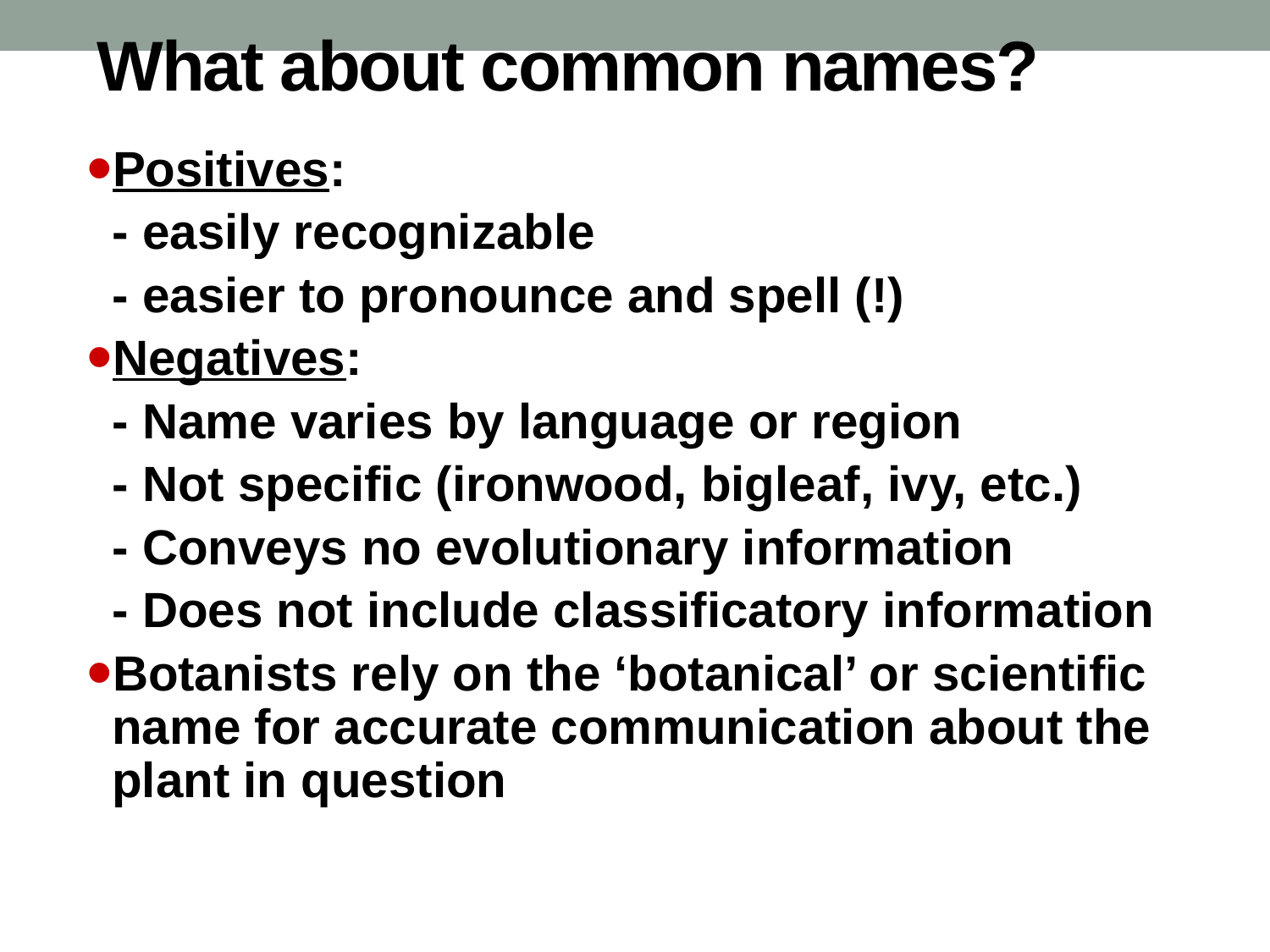

# What about common names?
Positives:
	- easily recognizable
	- easier to pronounce and spell (!)
Negatives:
	- Name varies by language or region
	- Not specific (ironwood, bigleaf, ivy, etc.)
	- Conveys no evolutionary information
	- Does not include classificatory information
Botanists rely on the ‘botanical’ or scientific name for accurate communication about the plant in question